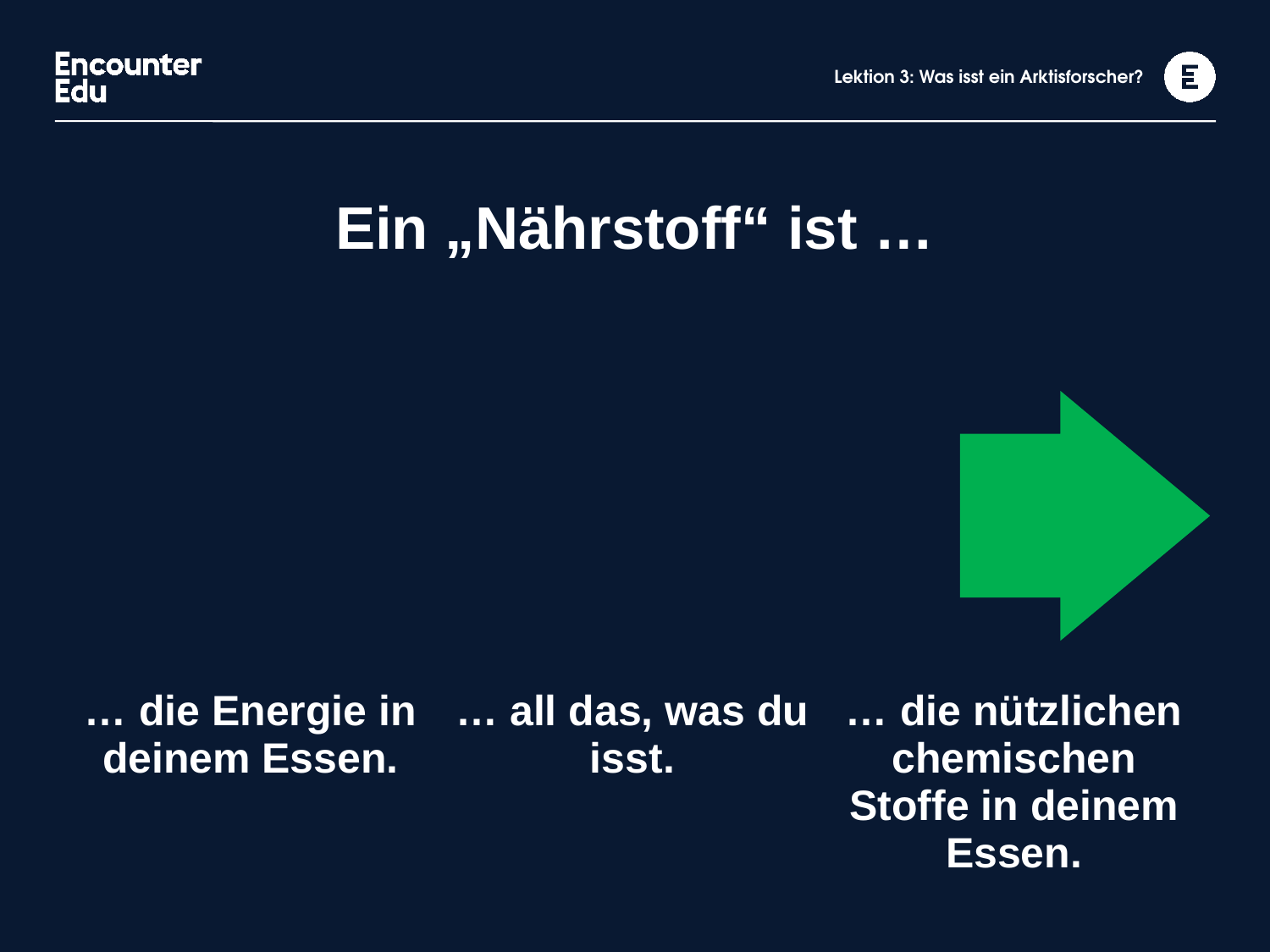

# Lektion 3: Was isst ein Arktisforscher?
Ein „Nährstoff“ ist …

| … die Energie in deinem Essen. | … all das, was du isst. | … die nützlichen chemischen Stoffe in deinem Essen. |
| --- | --- | --- |